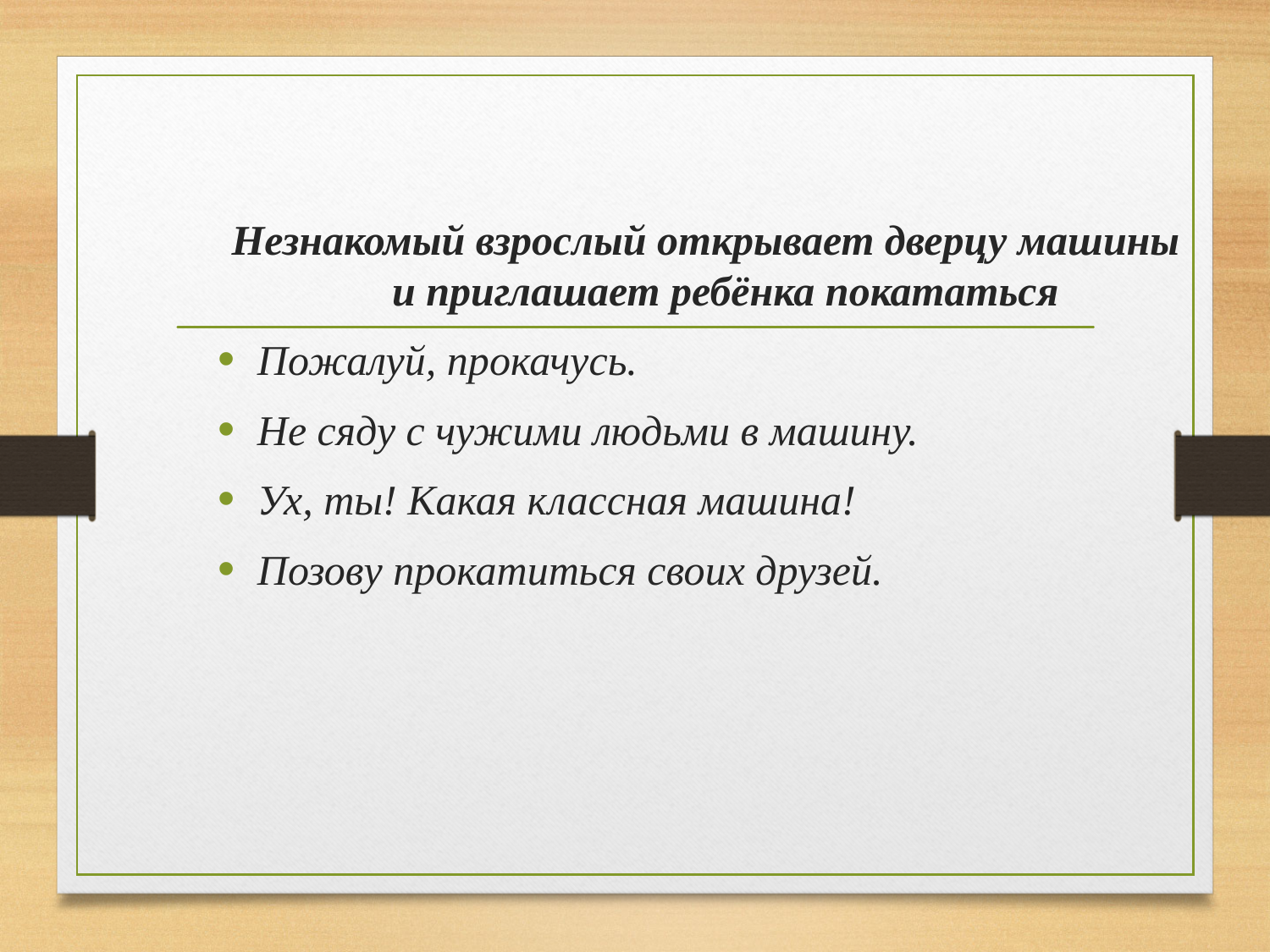

Незнакомый взрослый открывает дверцу машины и приглашает ребёнка покататься
Пожалуй, прокачусь.
Не сяду с чужими людьми в машину.
Ух, ты! Какая классная машина!
Позову прокатиться своих друзей.